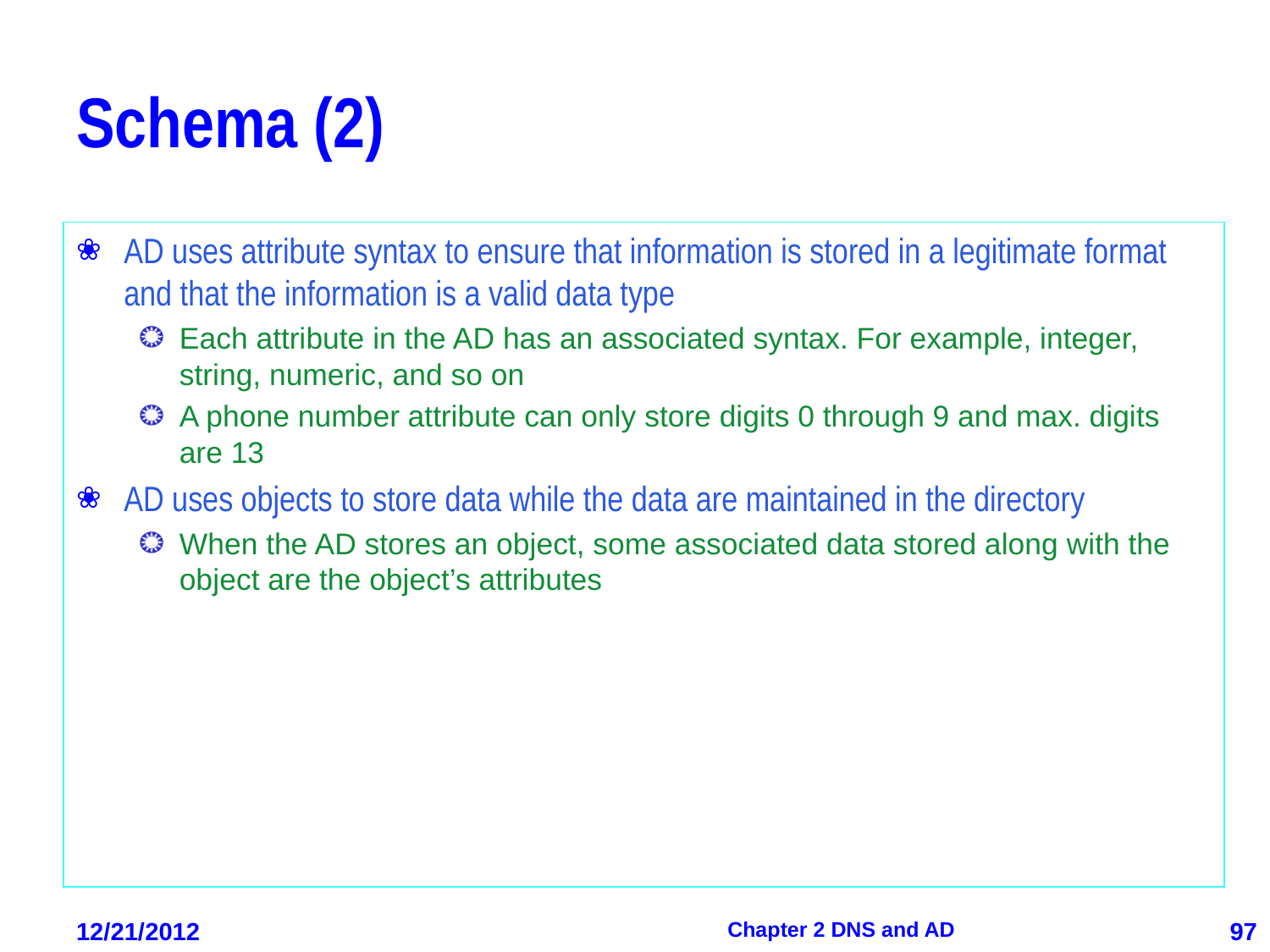

# Schema (2)
AD uses attribute syntax to ensure that information is stored in a legitimate format and that the information is a valid data type
Each attribute in the AD has an associated syntax. For example, integer, string, numeric, and so on
A phone number attribute can only store digits 0 through 9 and max. digits are 13
AD uses objects to store data while the data are maintained in the directory
When the AD stores an object, some associated data stored along with the object are the object’s attributes
12/21/2012
Chapter 2 DNS and AD
97